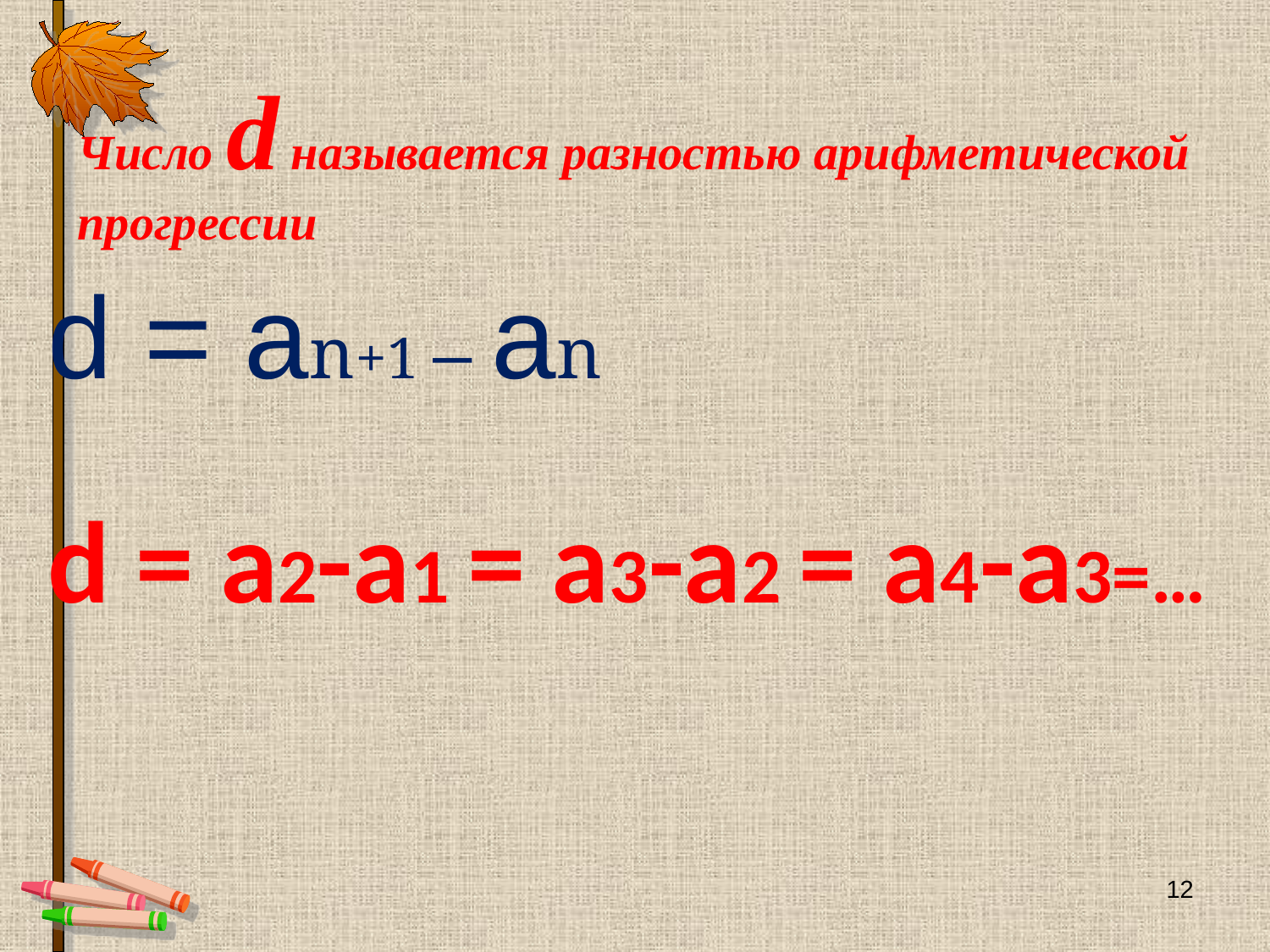

Число d называется разностью арифметической прогрессии
# d = an+1 – an d = a2-a1 = a3-a2 = a4-a3=…
12